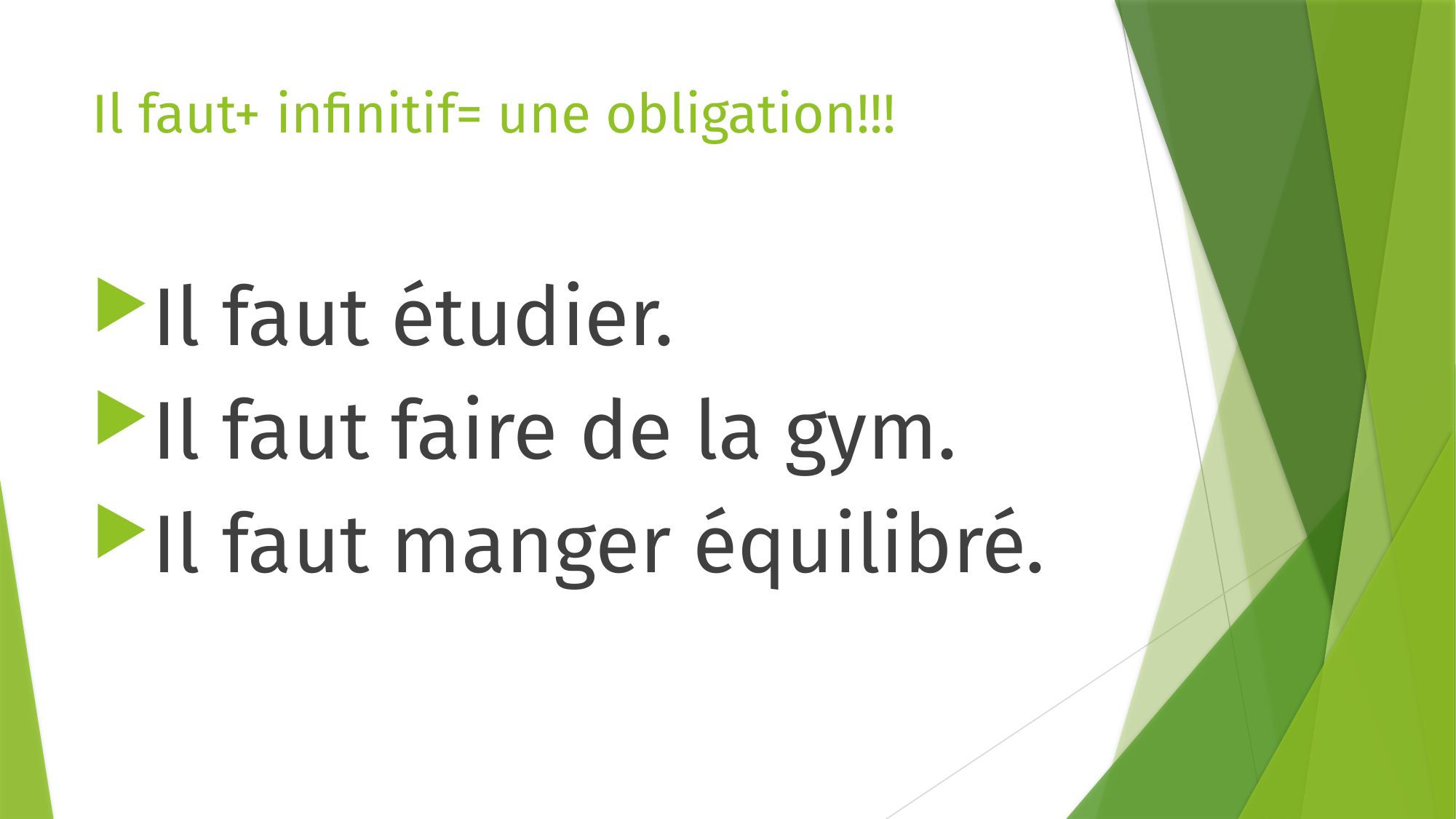

# Il faut+ infinitif= une obligation!!!
Il faut étudier.
Il faut faire de la gym.
Il faut manger équilibré.